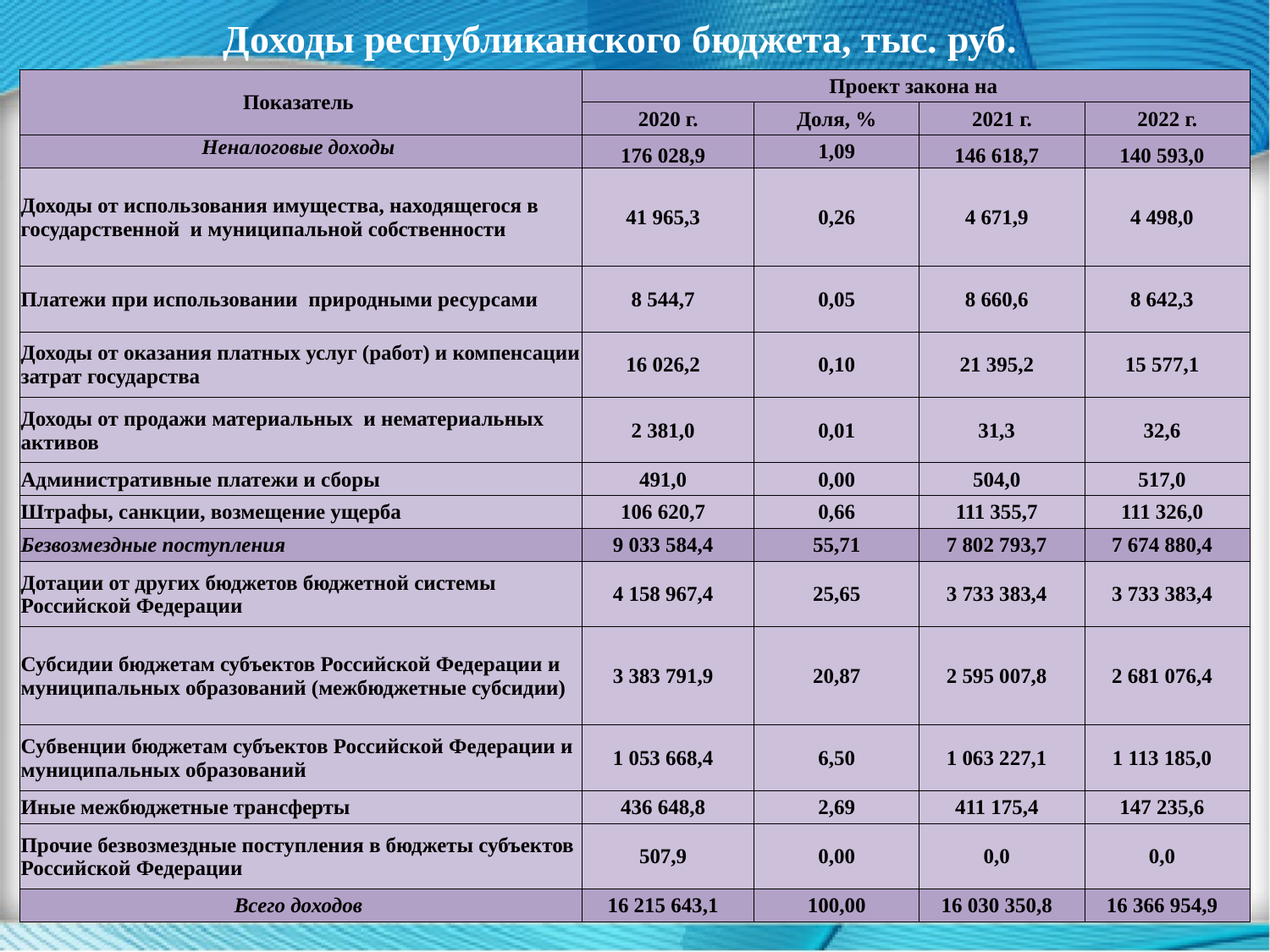

Доходы республиканского бюджета, тыс. руб.
| Показатель | Проект закона на |  |  |  |
| --- | --- | --- | --- | --- |
|  | 2020 г. | Доля, % | 2021 г. | 2022 г. |
| Неналоговые доходы | 176 028,9 | 1,09 | 146 618,7 | 140 593,0 |
| Доходы от использования имущества, находящегося в государственной и муниципальной собственности | 41 965,3 | 0,26 | 4 671,9 | 4 498,0 |
| Платежи при использовании природными ресурсами | 8 544,7 | 0,05 | 8 660,6 | 8 642,3 |
| Доходы от оказания платных услуг (работ) и компенсации затрат государства | 16 026,2 | 0,10 | 21 395,2 | 15 577,1 |
| Доходы от продажи материальных и нематериальных активов | 2 381,0 | 0,01 | 31,3 | 32,6 |
| Административные платежи и сборы | 491,0 | 0,00 | 504,0 | 517,0 |
| Штрафы, санкции, возмещение ущерба | 106 620,7 | 0,66 | 111 355,7 | 111 326,0 |
| Безвозмездные поступления | 9 033 584,4 | 55,71 | 7 802 793,7 | 7 674 880,4 |
| Дотации от других бюджетов бюджетной системы Российской Федерации | 4 158 967,4 | 25,65 | 3 733 383,4 | 3 733 383,4 |
| Субсидии бюджетам субъектов Российской Федерации и муниципальных образований (межбюджетные субсидии) | 3 383 791,9 | 20,87 | 2 595 007,8 | 2 681 076,4 |
| Субвенции бюджетам субъектов Российской Федерации и муниципальных образований | 1 053 668,4 | 6,50 | 1 063 227,1 | 1 113 185,0 |
| Иные межбюджетные трансферты | 436 648,8 | 2,69 | 411 175,4 | 147 235,6 |
| Прочие безвозмездные поступления в бюджеты субъектов Российской Федерации | 507,9 | 0,00 | 0,0 | 0,0 |
| Всего доходов | 16 215 643,1 | 100,00 | 16 030 350,8 | 16 366 954,9 |